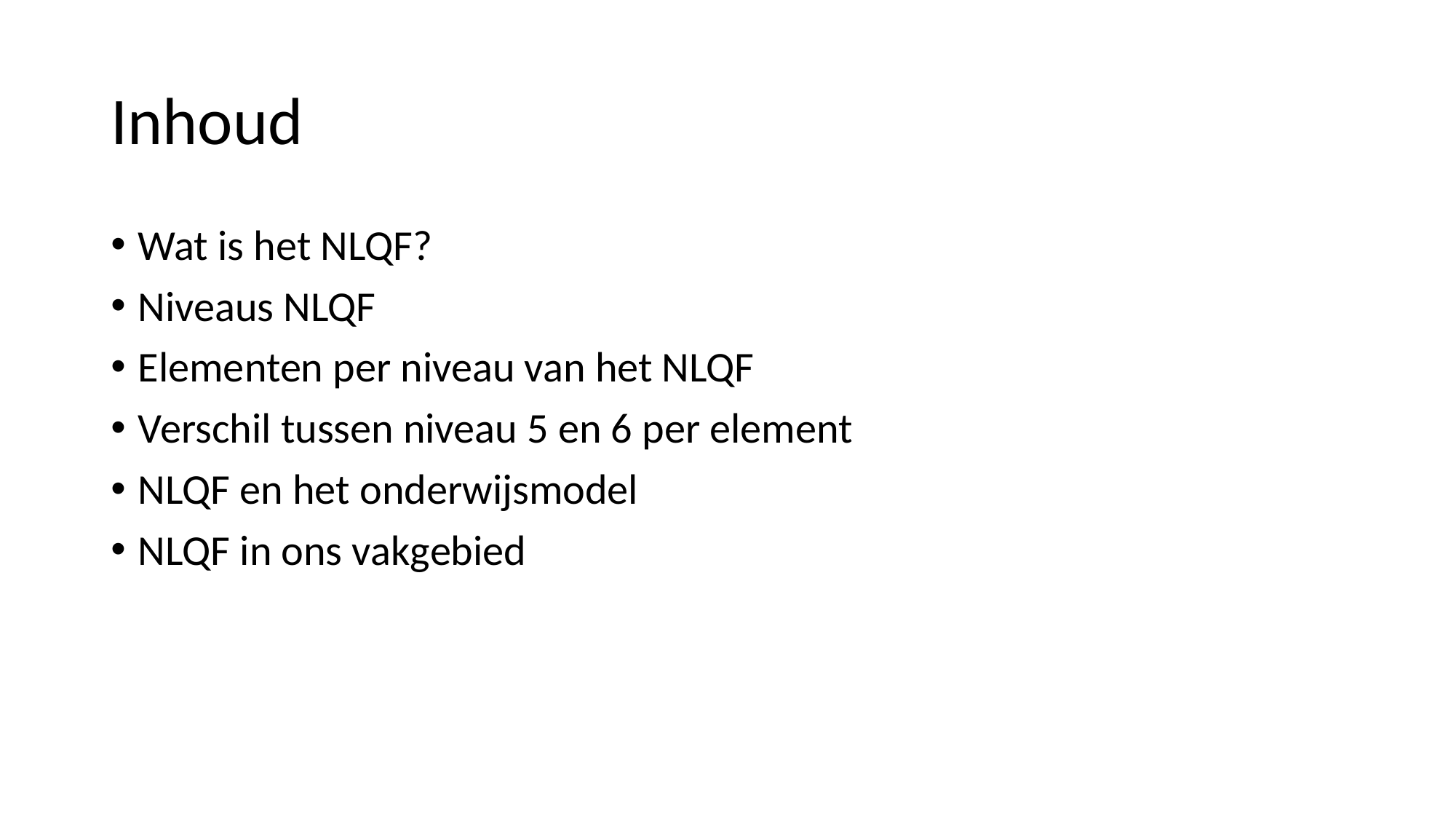

# Inhoud
Wat is het NLQF?
Niveaus NLQF
Elementen per niveau van het NLQF
Verschil tussen niveau 5 en 6 per element
NLQF en het onderwijsmodel
NLQF in ons vakgebied